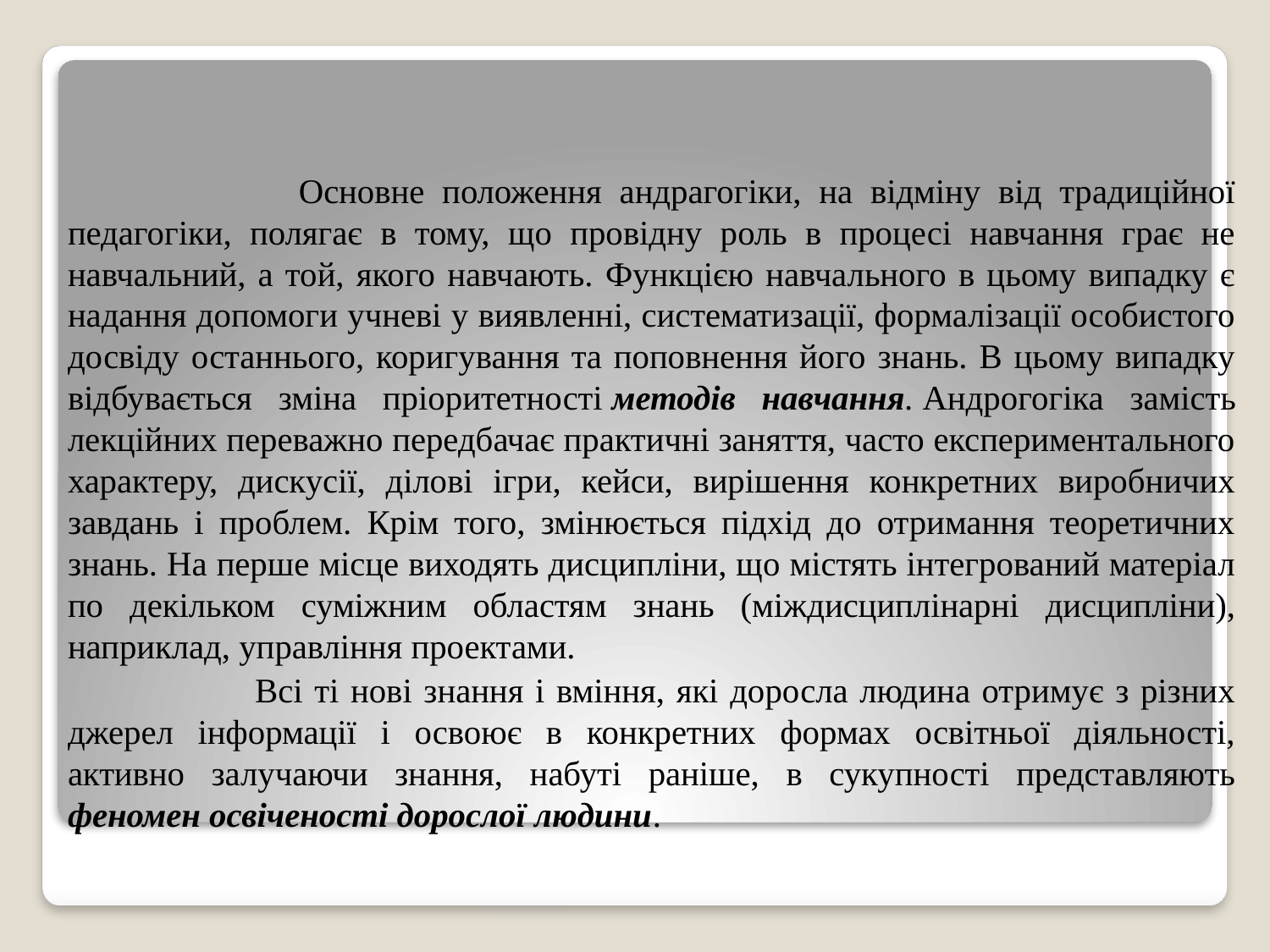

Основне положення андрагогіки, на відміну від традиційної педагогіки, полягає в тому, що провідну роль в процесі навчання грає не навчальний, а той, якого навчають. Функцією навчального в цьому випадку є надання допомоги учневі у виявленні, систематизації, формалізації особистого досвіду останнього, коригування та поповнення його знань. В цьому випадку відбувається зміна пріоритетності методів навчання. Андрогогіка замість лекційних переважно передбачає практичні заняття, часто експериментального характеру, дискусії, ділові ігри, кейси, вирішення конкретних виробничих завдань і проблем. Крім того, змінюється підхід до отримання теоретичних знань. На перше місце виходять дисципліни, що містять інтегрований матеріал по декільком суміжним областям знань (міждисциплінарні дисципліни), наприклад, управління проектами.
                Всі ті нові знання і вміння, які доросла людина отримує з різних джерел інформації і освоює в конкретних формах освітньої діяльності, активно залучаючи знання, набуті раніше, в сукупності представляють феномен освіченості дорослої людини.